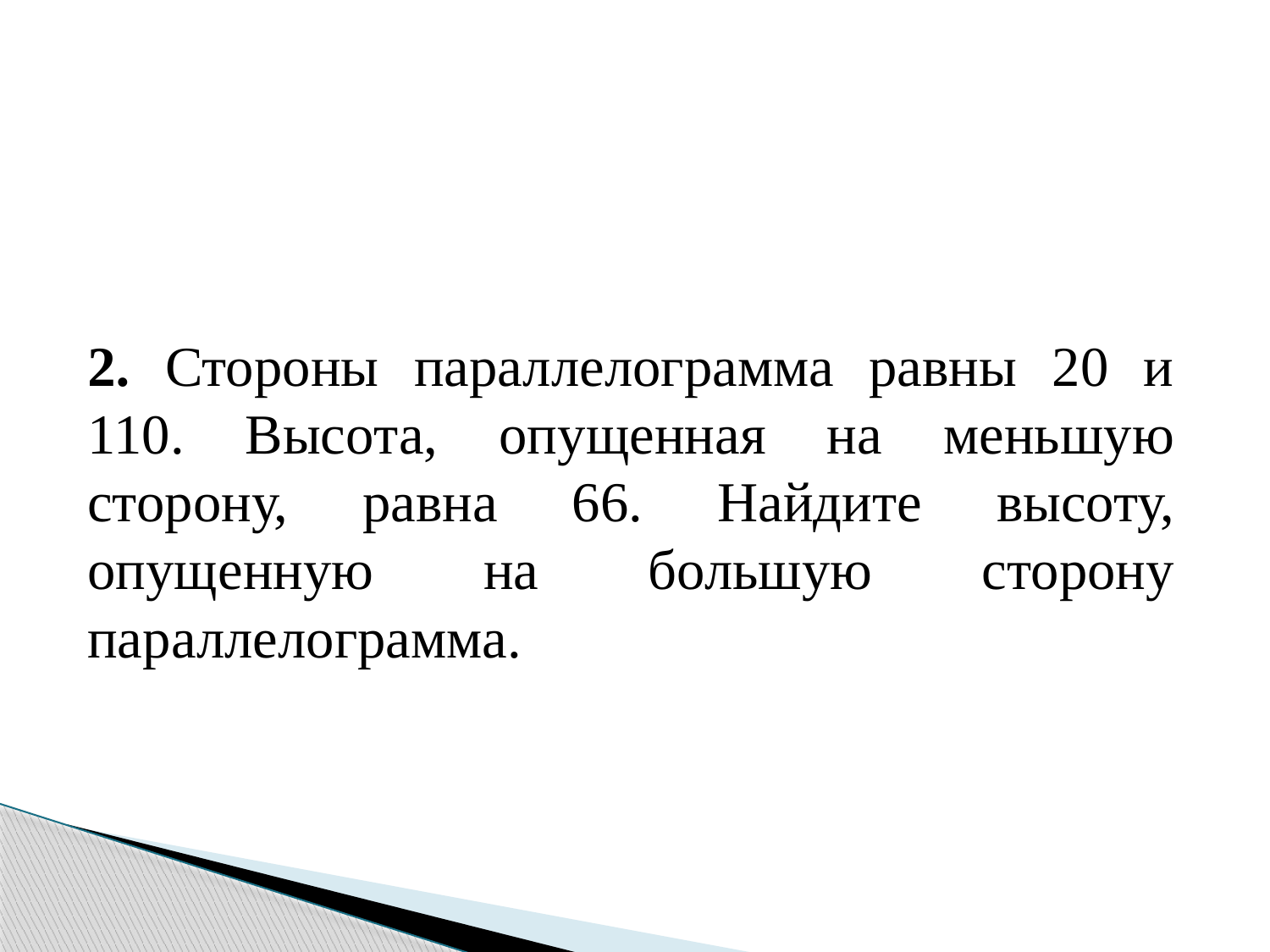

2. Стороны параллелограмма равны 20 и 110. Высота, опущенная на меньшую сторону, равна 66. Найдите высоту, опущенную на большую сторону параллелограмма.